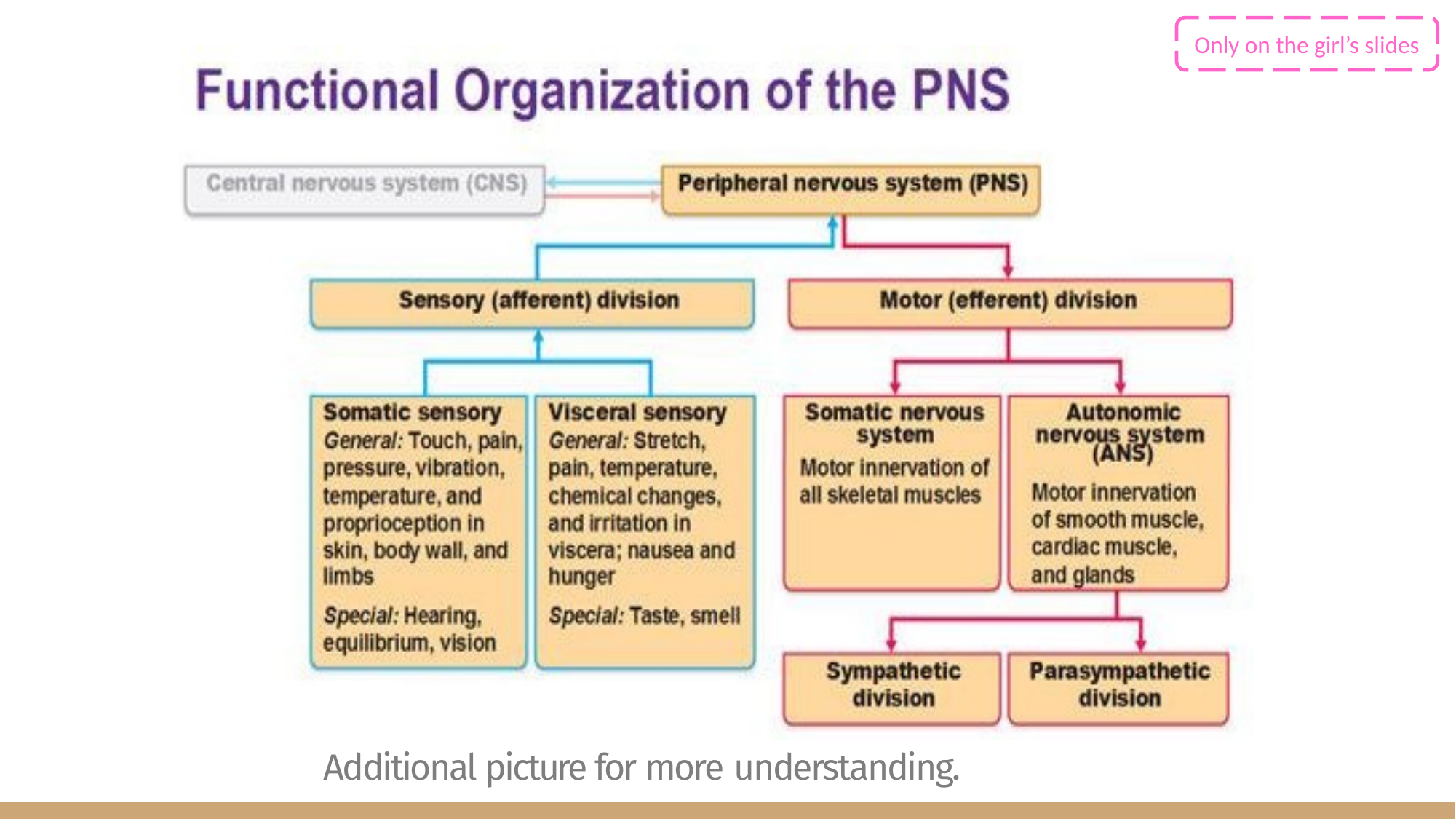

Only on the girl’s slides

Additional picture for more understanding.